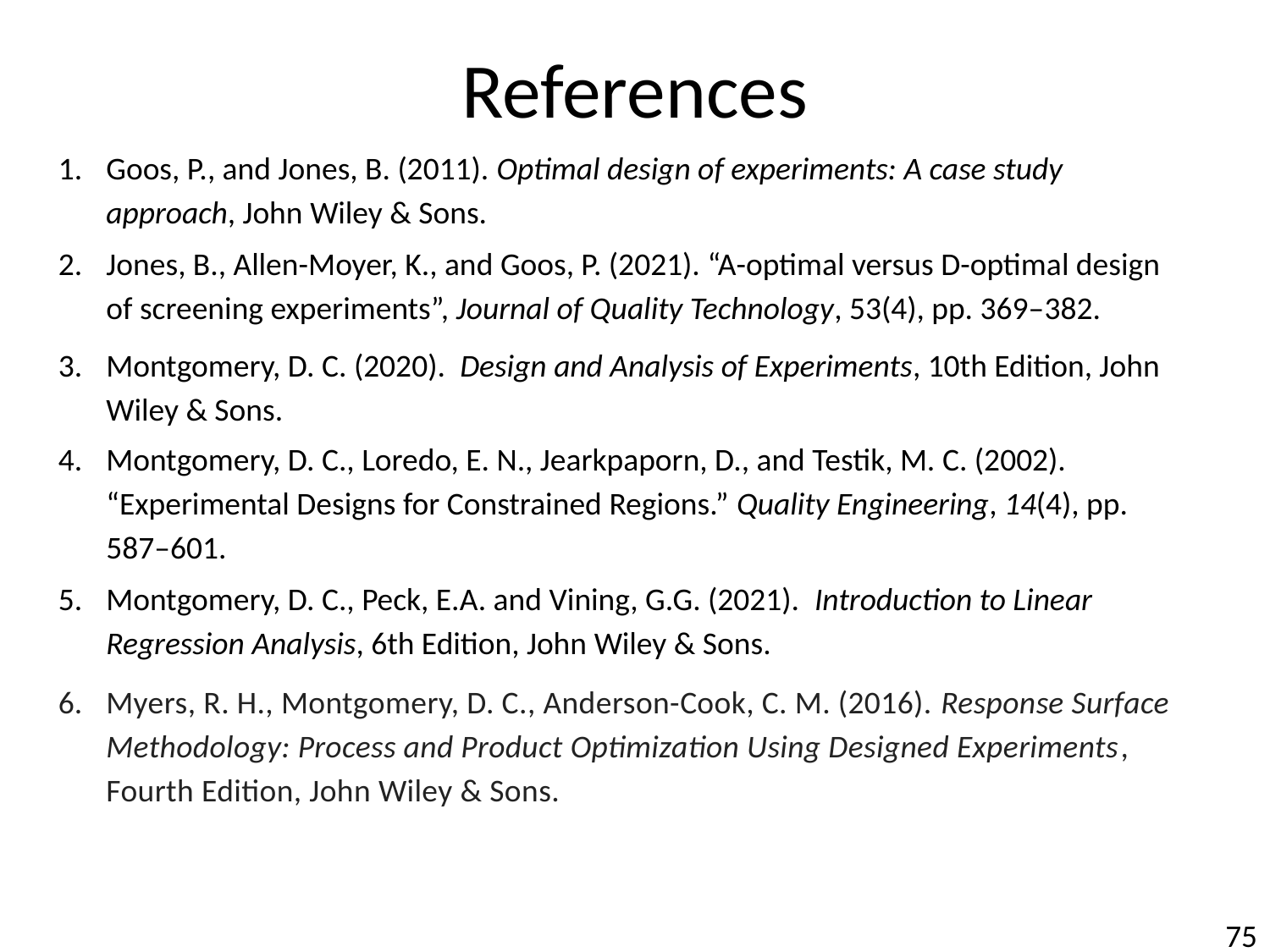

# References
Goos, P., and Jones, B. (2011). Optimal design of experiments: A case study approach, John Wiley & Sons.
Jones, B., Allen-Moyer, K., and Goos, P. (2021). “A-optimal versus D-optimal design of screening experiments”, Journal of Quality Technology, 53(4), pp. 369–382.
Montgomery, D. C. (2020).  Design and Analysis of Experiments, 10th Edition, John Wiley & Sons.
Montgomery, D. C., Loredo, E. N., Jearkpaporn, D., and Testik, M. C. (2002). “Experimental Designs for Constrained Regions.” Quality Engineering, 14(4), pp. 587–601.
Montgomery, D. C., Peck, E.A. and Vining, G.G. (2021).  Introduction to Linear Regression Analysis, 6th Edition, John Wiley & Sons.
Myers, R. H., Montgomery, D. C., Anderson-Cook, C. M. (2016). Response Surface Methodology: Process and Product Optimization Using Designed Experiments, Fourth Edition, John Wiley & Sons.